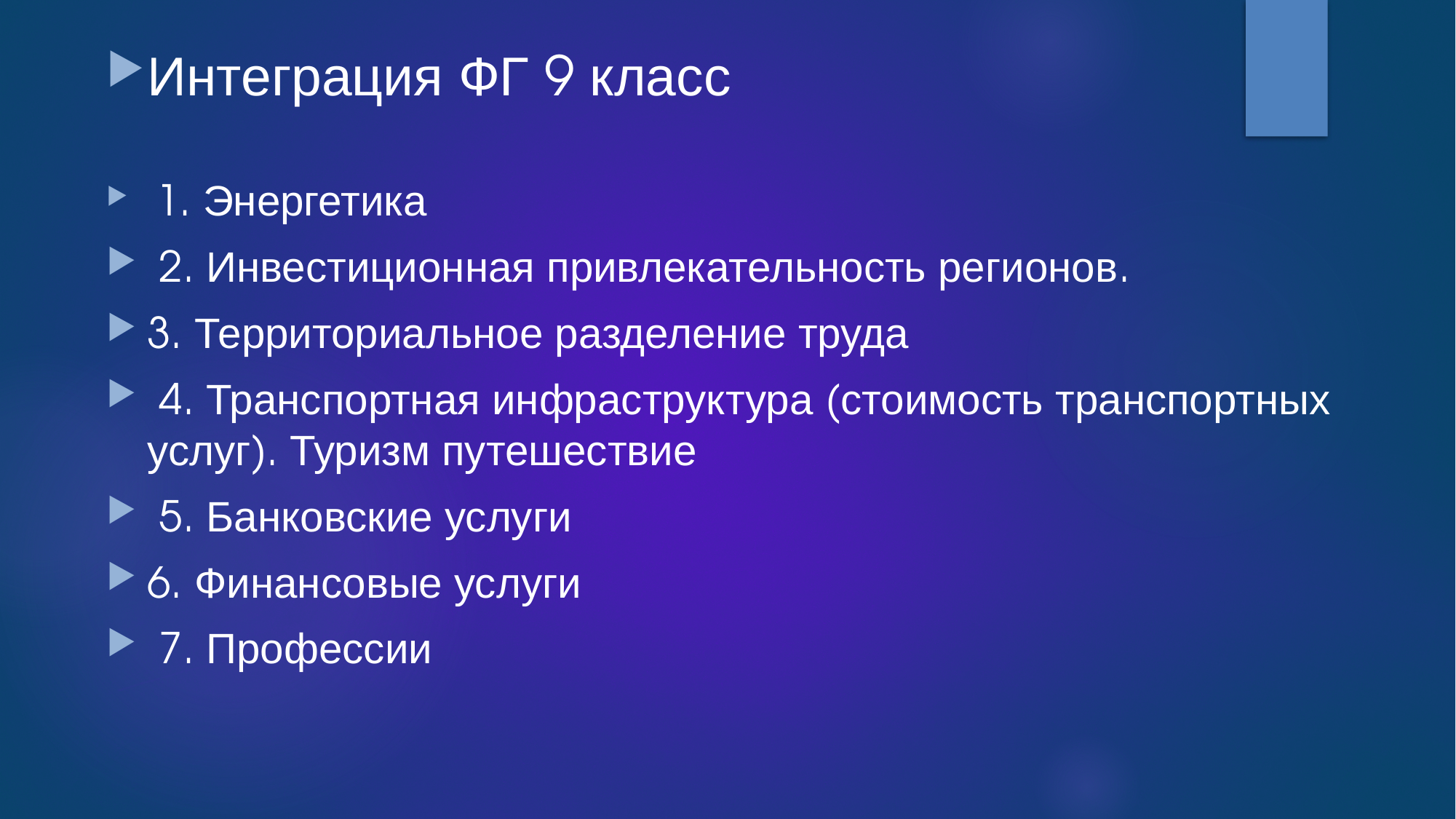

#
Интеграция ФГ 9 класс

 1. Энергетика
 2. Инвестиционная привлекательность регионов.
3. Территориальное разделение труда
 4. Транспортная инфраструктура (стоимость транспортных услуг). Туризм путешествие
 5. Банковские услуги
6. Финансовые услуги
 7. Профессии